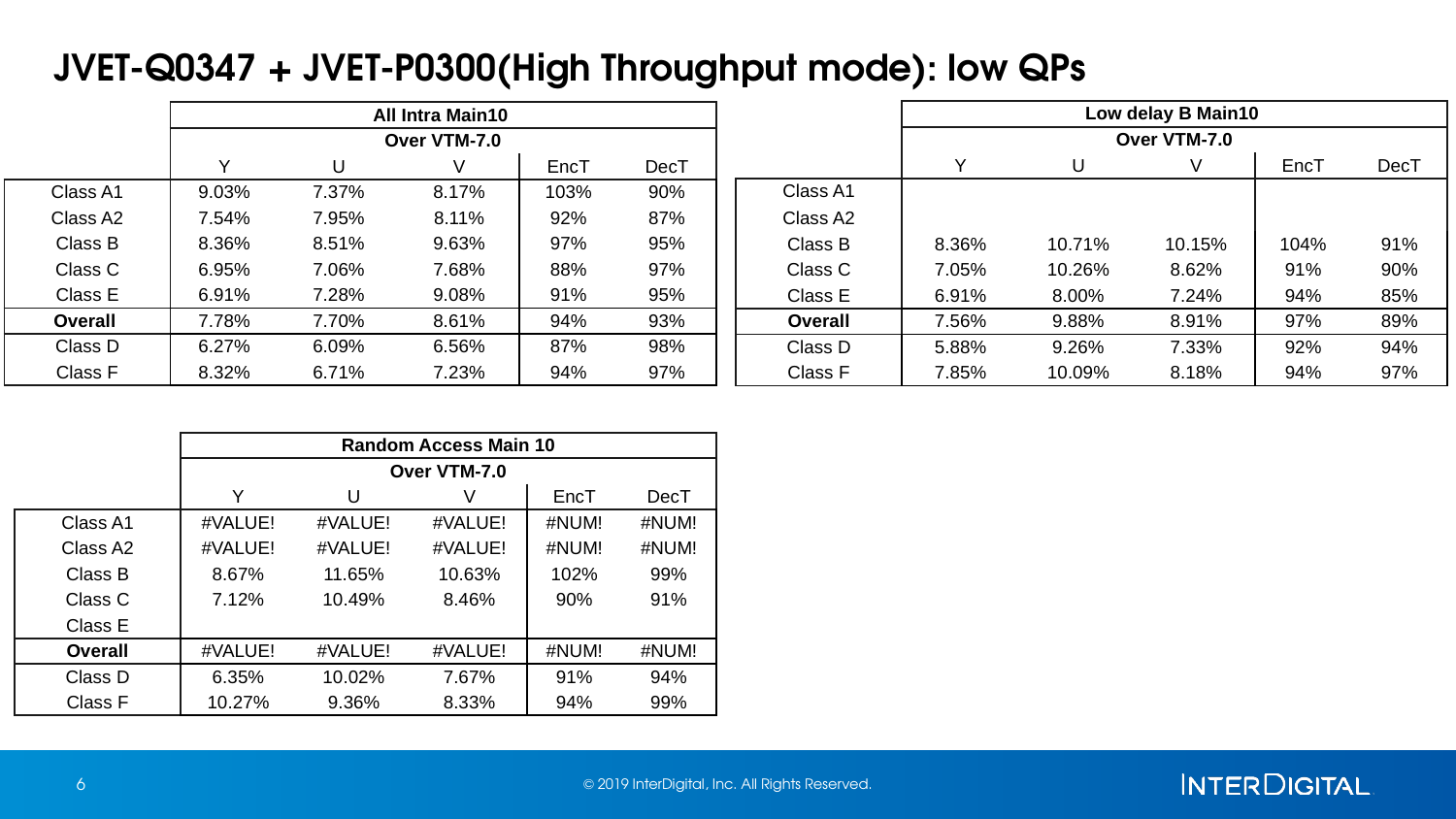

# JVET-Q0347 + JVET-P0300(High Throughput mode): low QPs
|  | Low delay B Main10 |  |  |  |  |
| --- | --- | --- | --- | --- | --- |
|  | Over VTM-7.0 |  |  |  |  |
|  | Y | U | V | EncT | DecT |
| Class A1 |  |  |  |  |  |
| Class A2 |  |  |  |  |  |
| Class B | 8.36% | 10.71% | 10.15% | 104% | 91% |
| Class C | 7.05% | 10.26% | 8.62% | 91% | 90% |
| Class E | 6.91% | 8.00% | 7.24% | 94% | 85% |
| Overall | 7.56% | 9.88% | 8.91% | 97% | 89% |
| Class D | 5.88% | 9.26% | 7.33% | 92% | 94% |
| Class F | 7.85% | 10.09% | 8.18% | 94% | 97% |
|  | All Intra Main10 |  |  |  |  |
| --- | --- | --- | --- | --- | --- |
|  | Over VTM-7.0 |  |  |  |  |
|  | Y | U | V | EncT | DecT |
| Class A1 | 9.03% | 7.37% | 8.17% | 103% | 90% |
| Class A2 | 7.54% | 7.95% | 8.11% | 92% | 87% |
| Class B | 8.36% | 8.51% | 9.63% | 97% | 95% |
| Class C | 6.95% | 7.06% | 7.68% | 88% | 97% |
| Class E | 6.91% | 7.28% | 9.08% | 91% | 95% |
| Overall | 7.78% | 7.70% | 8.61% | 94% | 93% |
| Class D | 6.27% | 6.09% | 6.56% | 87% | 98% |
| Class F | 8.32% | 6.71% | 7.23% | 94% | 97% |
|  | Random Access Main 10 |  |  |  |  |
| --- | --- | --- | --- | --- | --- |
|  | Over VTM-7.0 |  |  |  |  |
|  | Y | U | V | EncT | DecT |
| Class A1 | #VALUE! | #VALUE! | #VALUE! | #NUM! | #NUM! |
| Class A2 | #VALUE! | #VALUE! | #VALUE! | #NUM! | #NUM! |
| Class B | 8.67% | 11.65% | 10.63% | 102% | 99% |
| Class C | 7.12% | 10.49% | 8.46% | 90% | 91% |
| Class E |  |  |  |  |  |
| Overall | #VALUE! | #VALUE! | #VALUE! | #NUM! | #NUM! |
| Class D | 6.35% | 10.02% | 7.67% | 91% | 94% |
| Class F | 10.27% | 9.36% | 8.33% | 94% | 99% |
6
© 2019 InterDigital, Inc. All Rights Reserved.